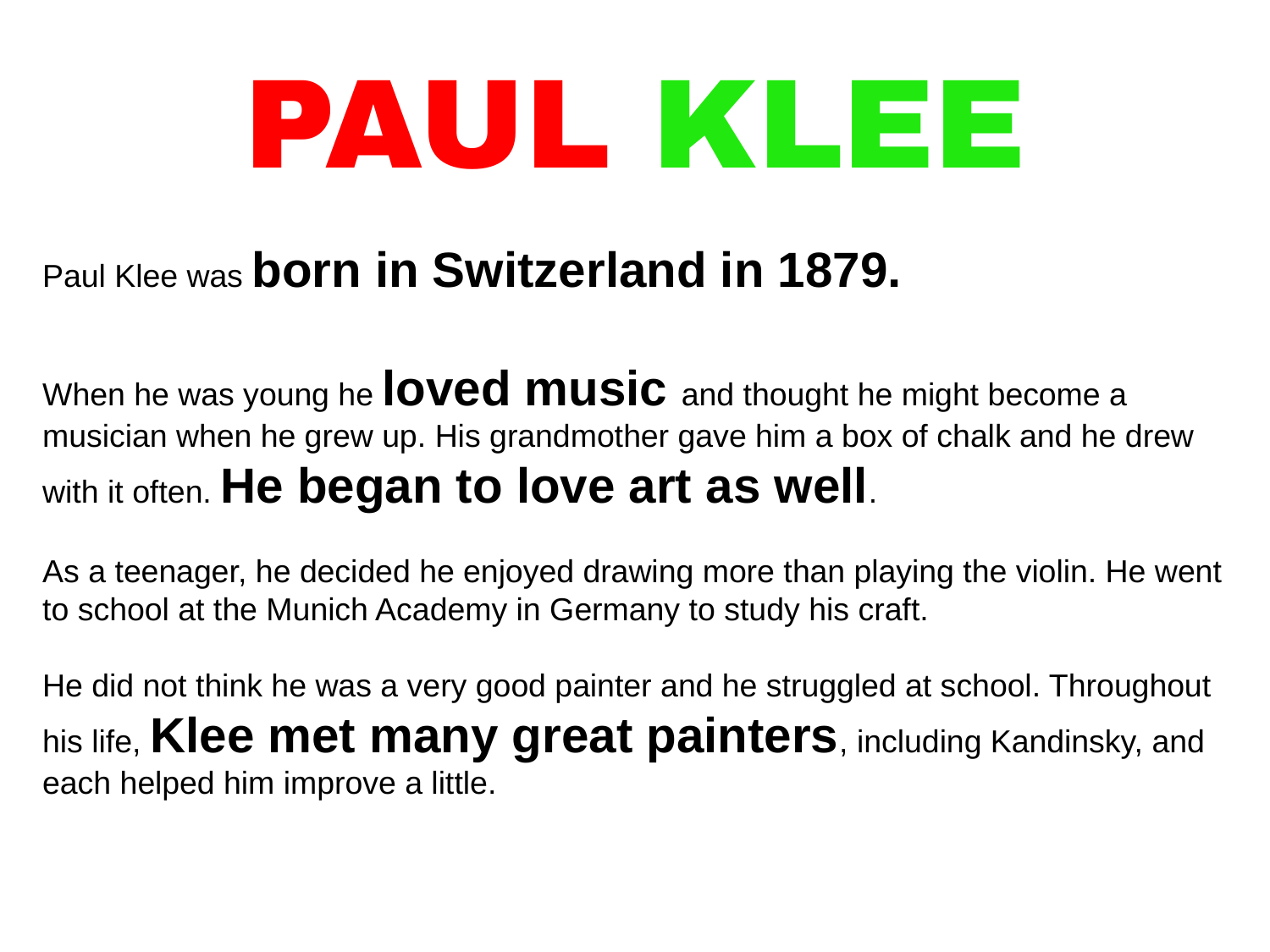

# PAUL KLEE

Paul Klee was born in Switzerland in 1879.
When he was young he loved music and thought he might become a musician when he grew up. His grandmother gave him a box of chalk and he drew with it often. He began to love art as well.

As a teenager, he decided he enjoyed drawing more than playing the violin. He went to school at the Munich Academy in Germany to study his craft.

He did not think he was a very good painter and he struggled at school. Throughout his life, Klee met many great painters, including Kandinsky, and each helped him improve a little.